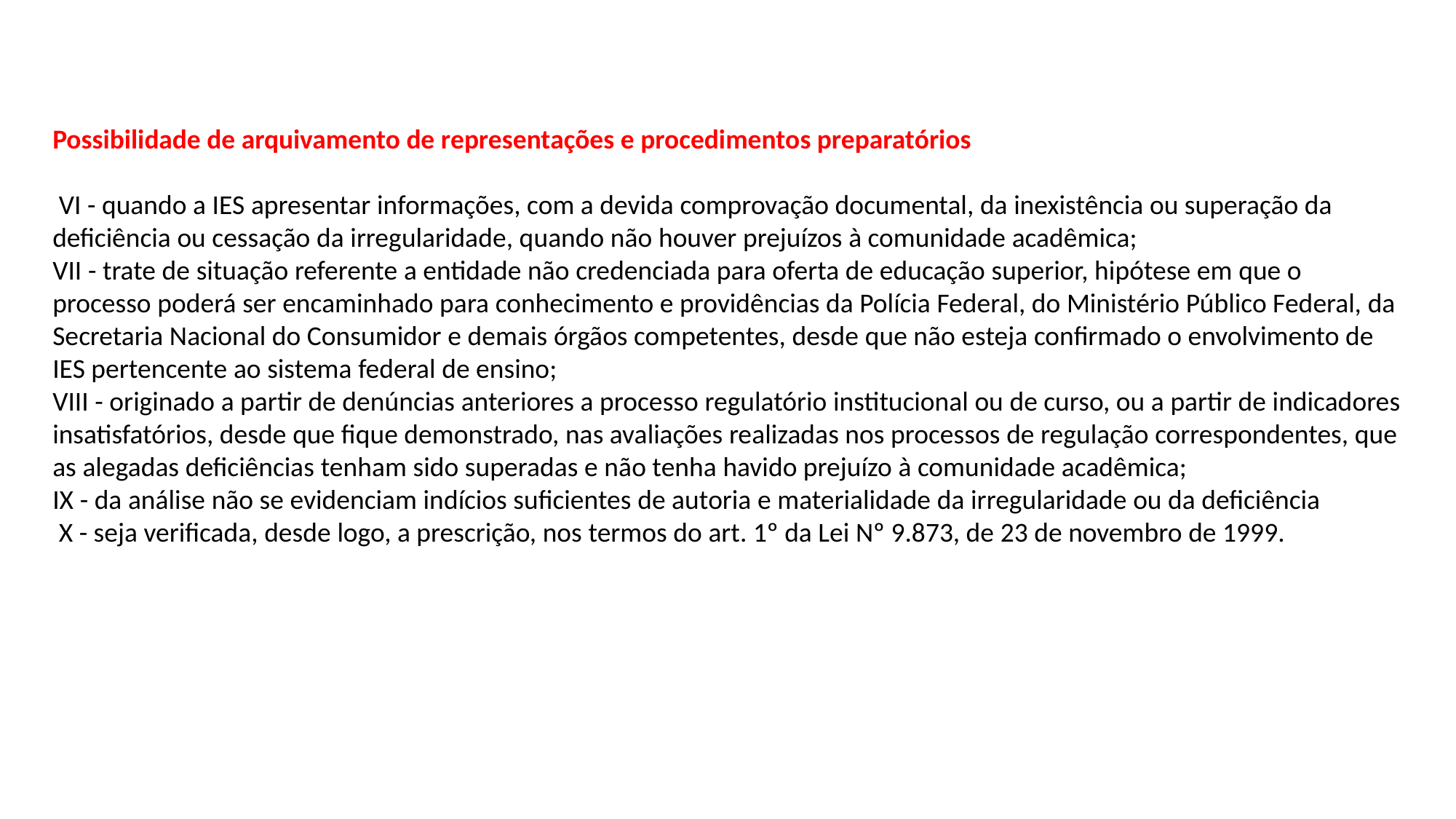

Possibilidade de arquivamento de representações e procedimentos preparatórios

 VI - quando a IES apresentar informações, com a devida comprovação documental, da inexistência ou superação da deficiência ou cessação da irregularidade, quando não houver prejuízos à comunidade acadêmica;
VII - trate de situação referente a entidade não credenciada para oferta de educação superior, hipótese em que o processo poderá ser encaminhado para conhecimento e providências da Polícia Federal, do Ministério Público Federal, da Secretaria Nacional do Consumidor e demais órgãos competentes, desde que não esteja confirmado o envolvimento de IES pertencente ao sistema federal de ensino;
VIII - originado a partir de denúncias anteriores a processo regulatório institucional ou de curso, ou a partir de indicadores insatisfatórios, desde que fique demonstrado, nas avaliações realizadas nos processos de regulação correspondentes, que as alegadas deficiências tenham sido superadas e não tenha havido prejuízo à comunidade acadêmica;
IX - da análise não se evidenciam indícios suficientes de autoria e materialidade da irregularidade ou da deficiência
 X - seja verificada, desde logo, a prescrição, nos termos do art. 1º da Lei Nº 9.873, de 23 de novembro de 1999.